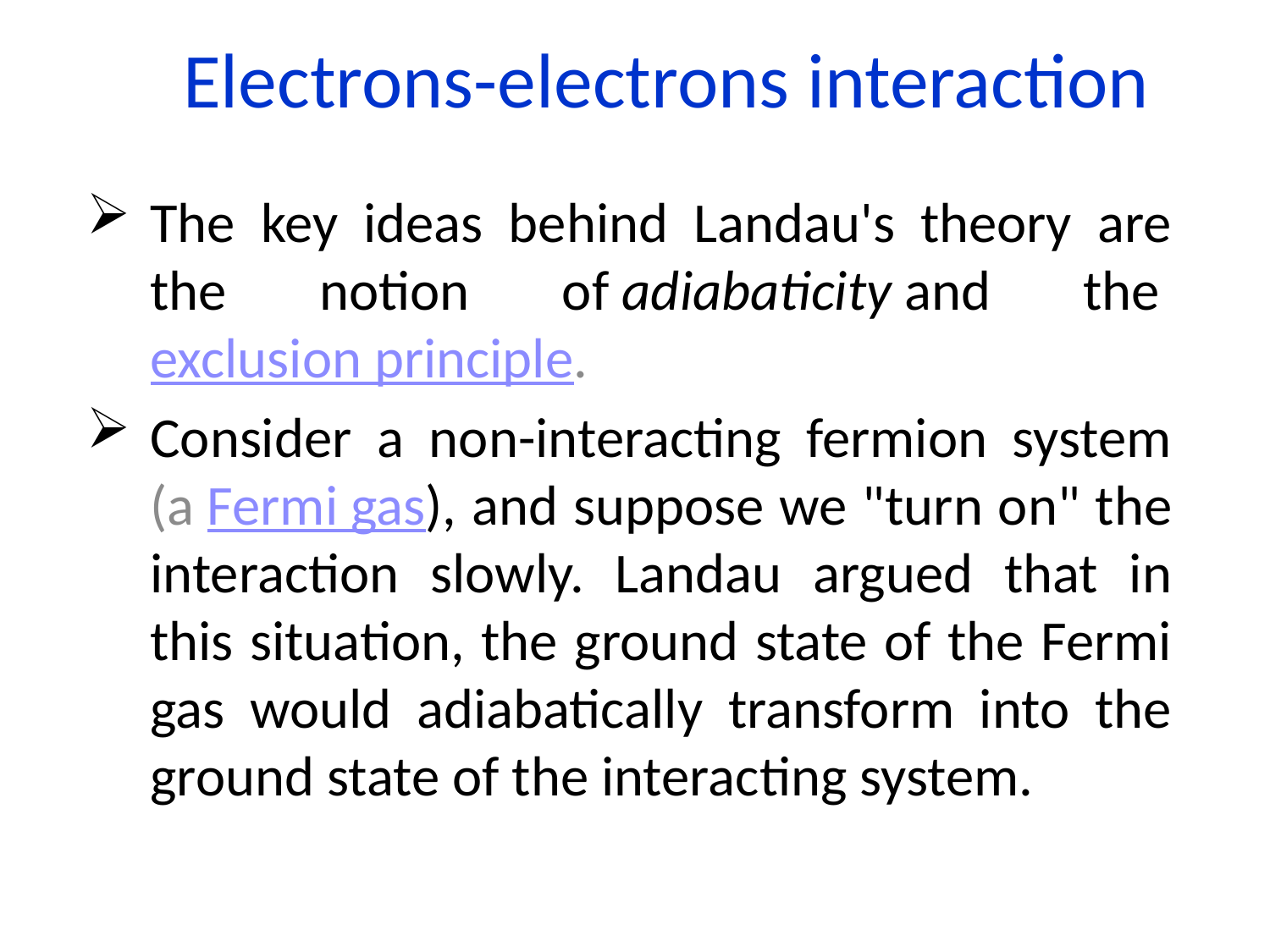

# Electrons-electrons interaction
The key ideas behind Landau's theory are the notion of adiabaticity and the exclusion principle.
Consider a non-interacting fermion system (a Fermi gas), and suppose we "turn on" the interaction slowly. Landau argued that in this situation, the ground state of the Fermi gas would adiabatically transform into the ground state of the interacting system.